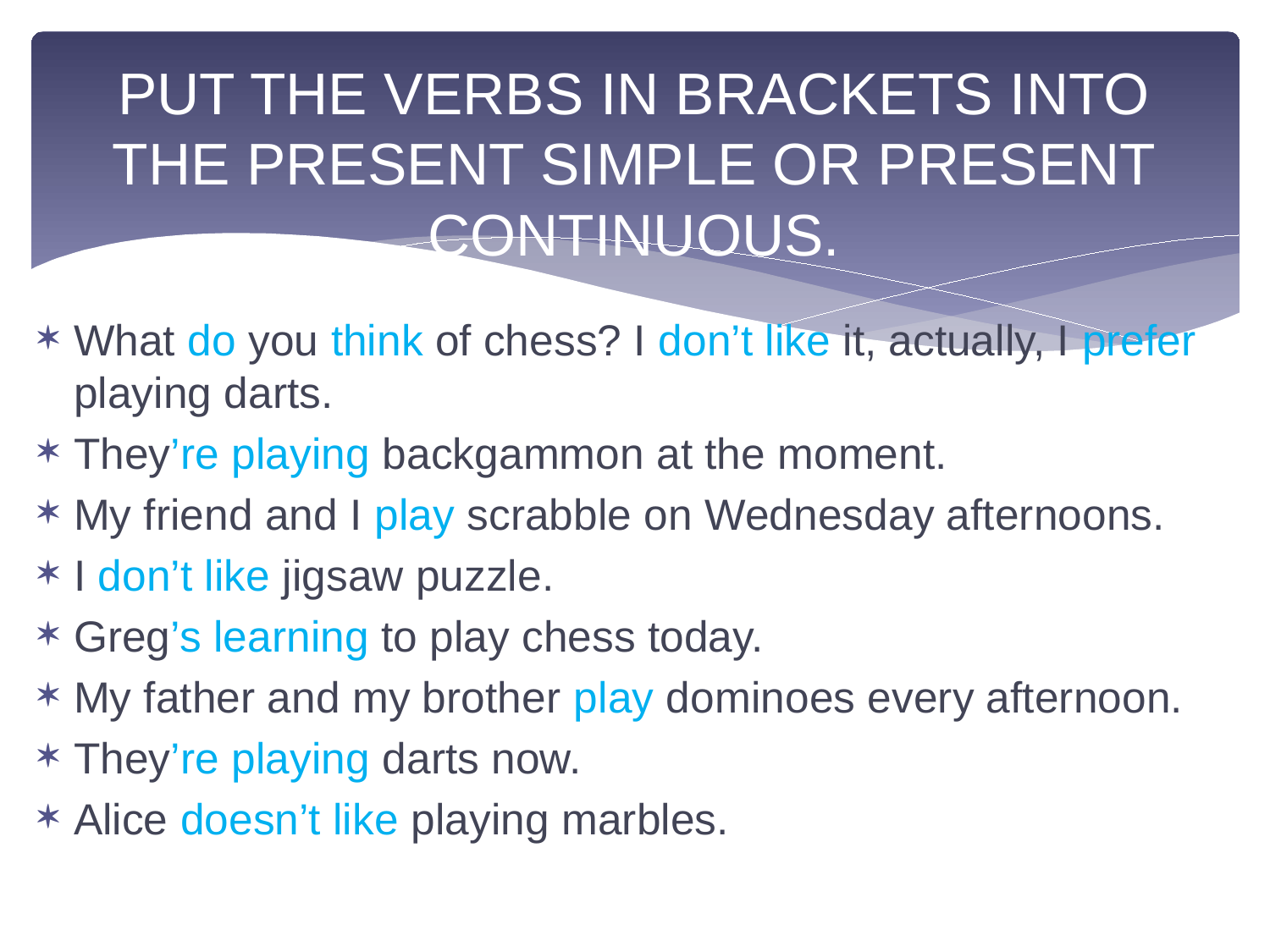

# PUT THE VERBS IN BRACKETS INTO THE PRESENT SIMPLE OR PRESENT CONTINUOUS.
What do you think of chess? I don’t like it, actually, I prefer playing darts.
They’re playing backgammon at the moment.
My friend and I play scrabble on Wednesday afternoons.
I don’t like jigsaw puzzle.
Greg’s learning to play chess today.
My father and my brother play dominoes every afternoon.
They’re playing darts now.
Alice doesn’t like playing marbles.